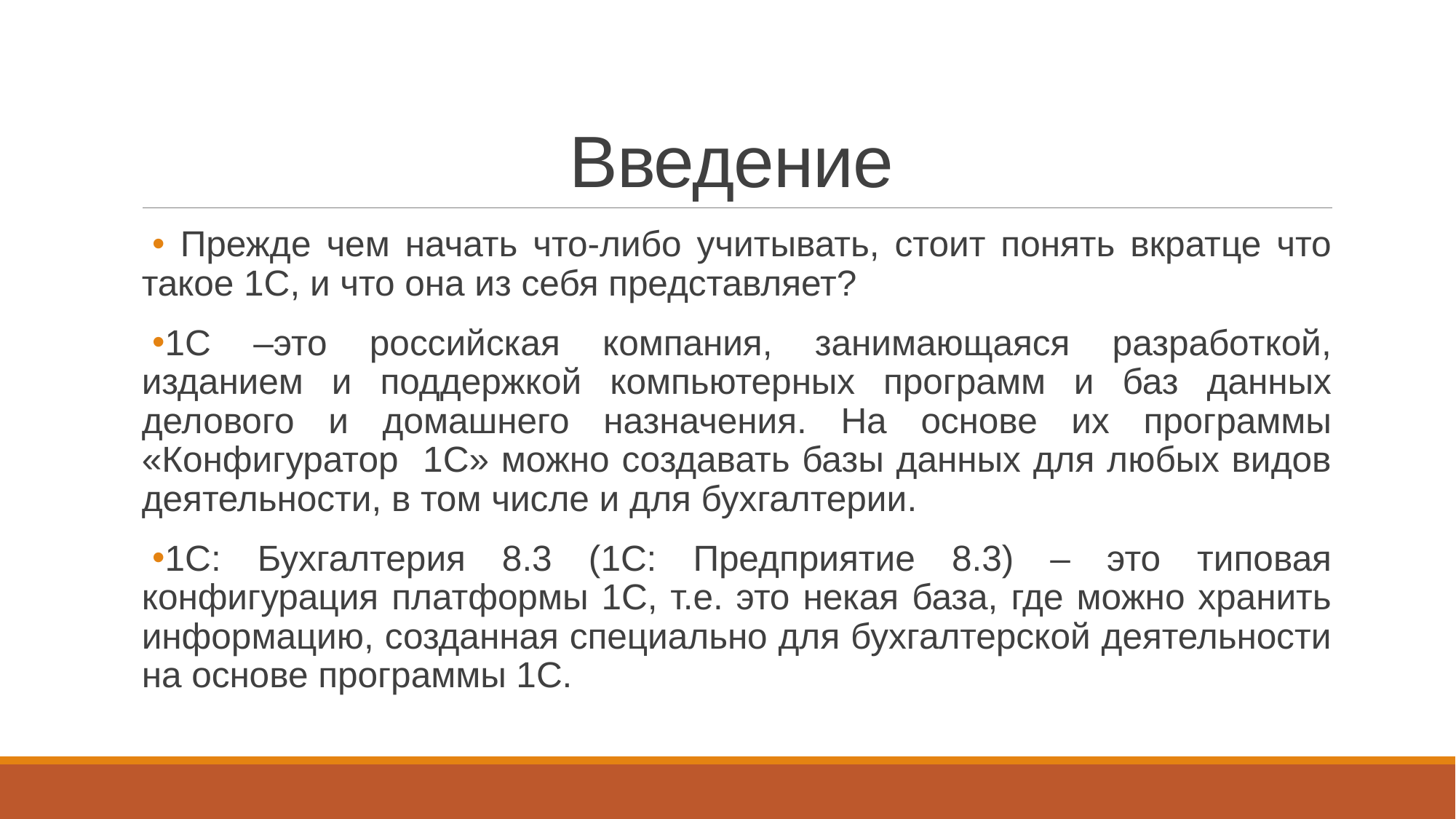

# Введение
 Прежде чем начать что-либо учитывать, стоит понять вкратце что такое 1С, и что она из себя представляет?
1С –это российская компания, занимающаяся разработкой, изданием и поддержкой компьютерных программ и баз данных делового и домашнего назначения. На основе их программы «Конфигуратор  1С» можно создавать базы данных для любых видов деятельности, в том числе и для бухгалтерии.
1С: Бухгалтерия 8.3 (1С: Предприятие 8.3) – это типовая конфигурация платформы 1С, т.е. это некая база, где можно хранить информацию, созданная специально для бухгалтерской деятельности на основе программы 1С.